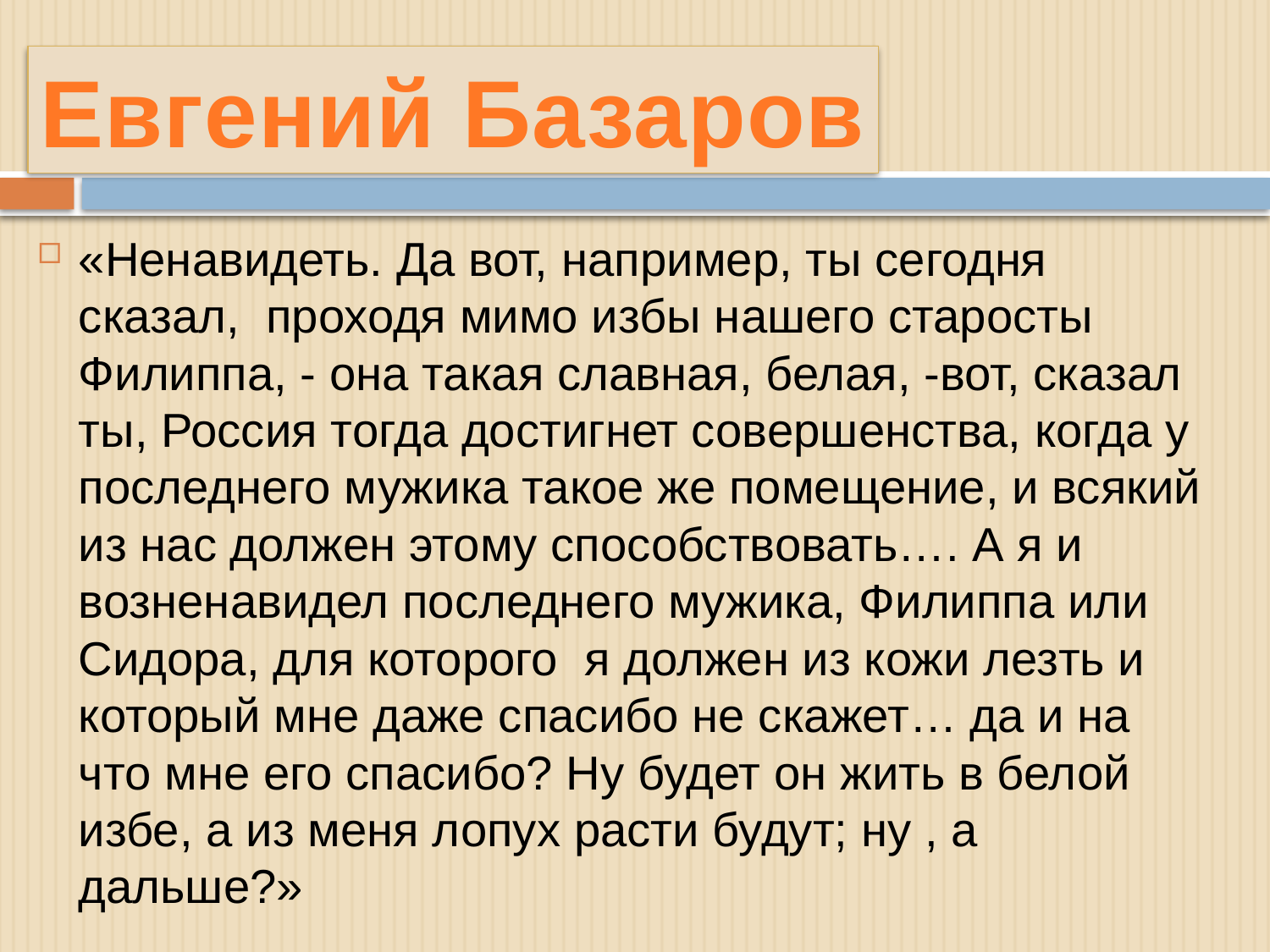

#
Евгений Базаров
«Ненавидеть. Да вот, например, ты сегодня сказал,  проходя мимо избы нашего старосты Филиппа, - она такая славная, белая, -вот, сказал ты, Россия тогда достигнет совершенства, когда у последнего мужика такое же помещение, и всякий из нас должен этому способствовать…. А я и возненавидел последнего мужика, Филиппа или Сидора, для которого  я должен из кожи лезть и который мне даже спасибо не скажет… да и на что мне его спасибо? Ну будет он жить в белой избе, а из меня лопух расти будут; ну , а дальше?»